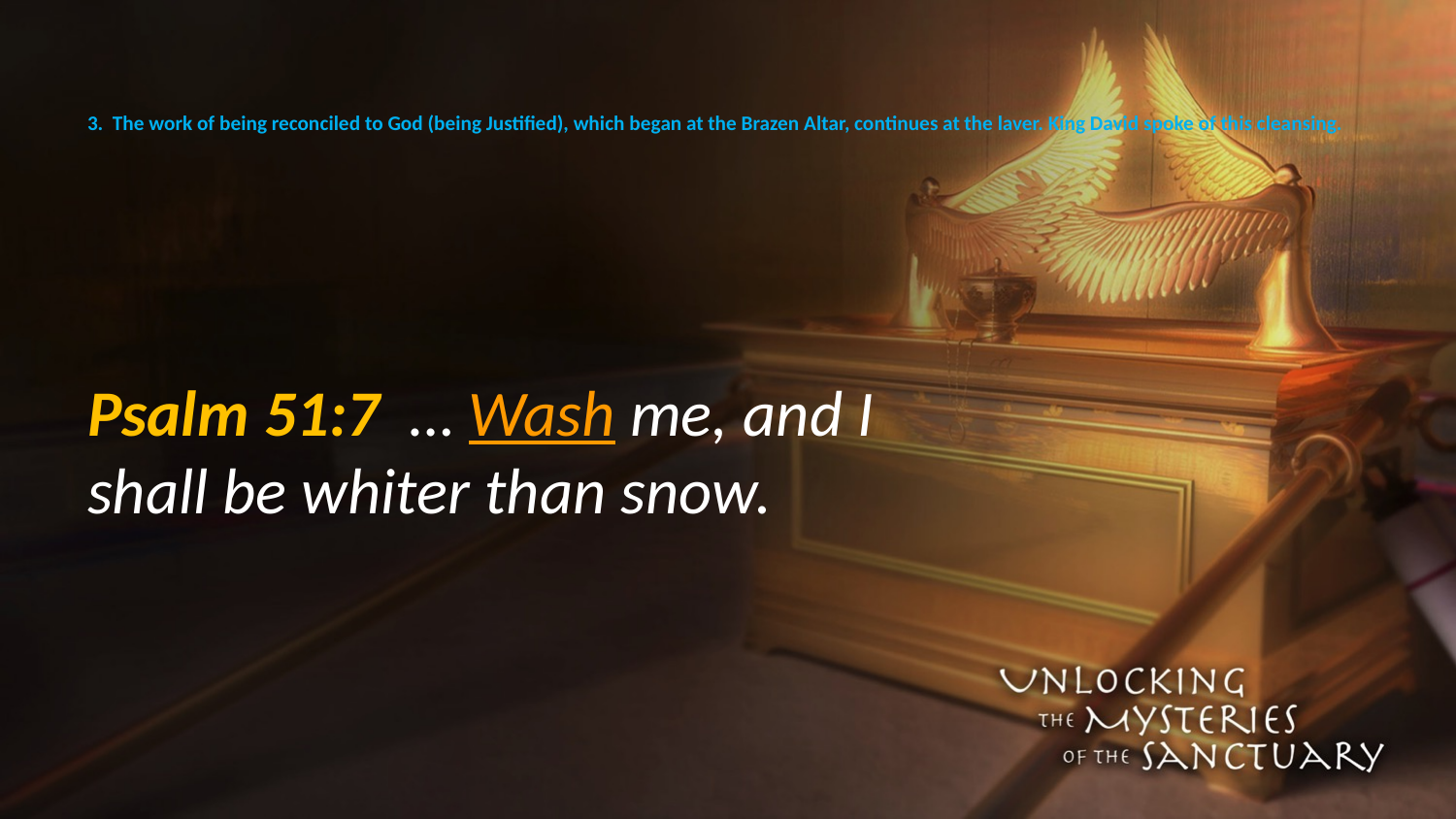

# 3.  The work of being reconciled to God (being Justified), which began at the Brazen Altar, continues at the laver. King David spoke of this cleansing.

Psalm 51:7  … Wash me, and I shall be whiter than snow.